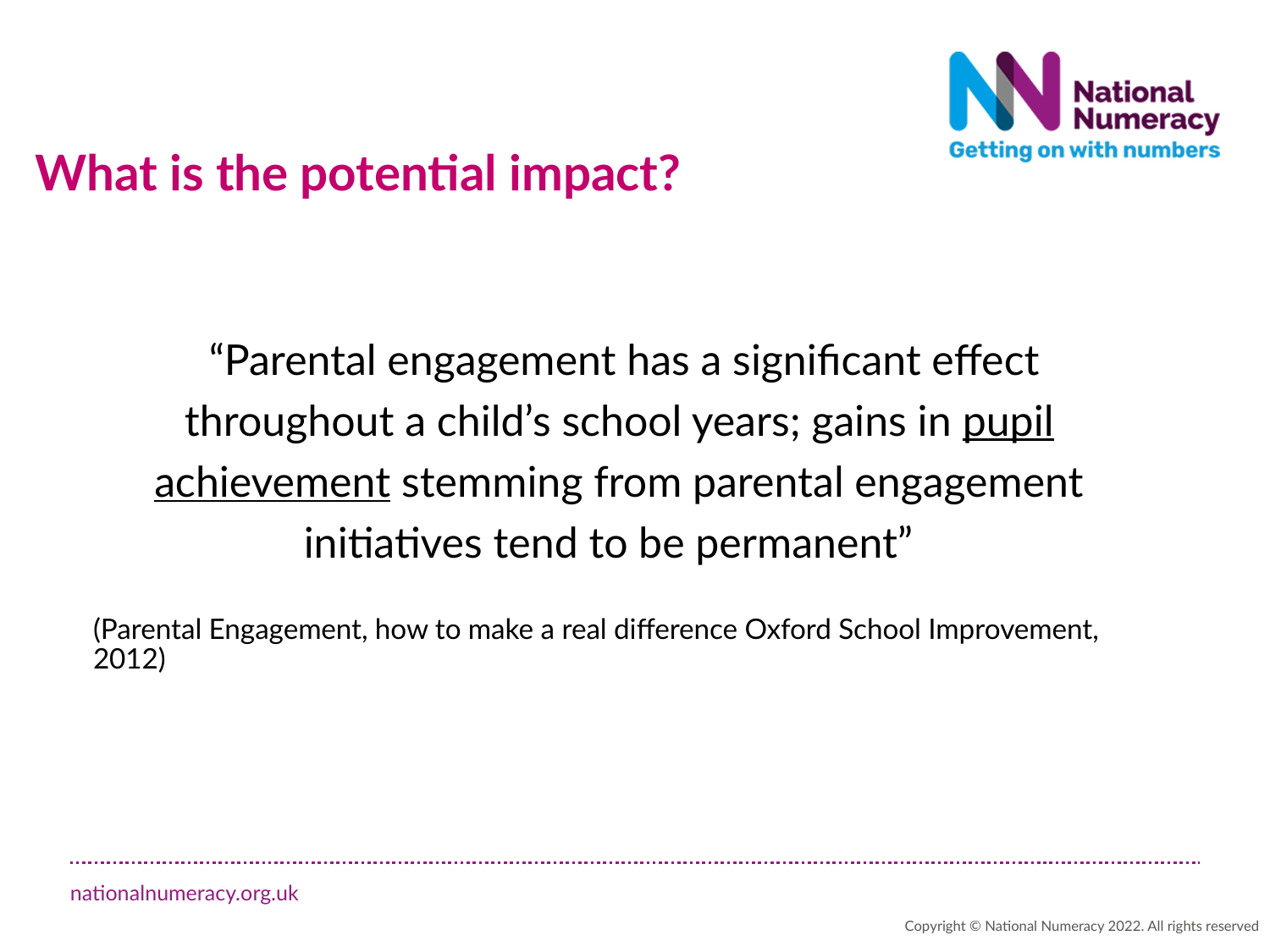

What is the potential impact?
 “Parental engagement has a significant effect throughout a child’s school years; gains in pupil achievement stemming from parental engagement initiatives tend to be permanent”
(Parental Engagement, how to make a real difference Oxford School Improvement, 2012)

Copyright © National Numeracy 2022. All rights reserved